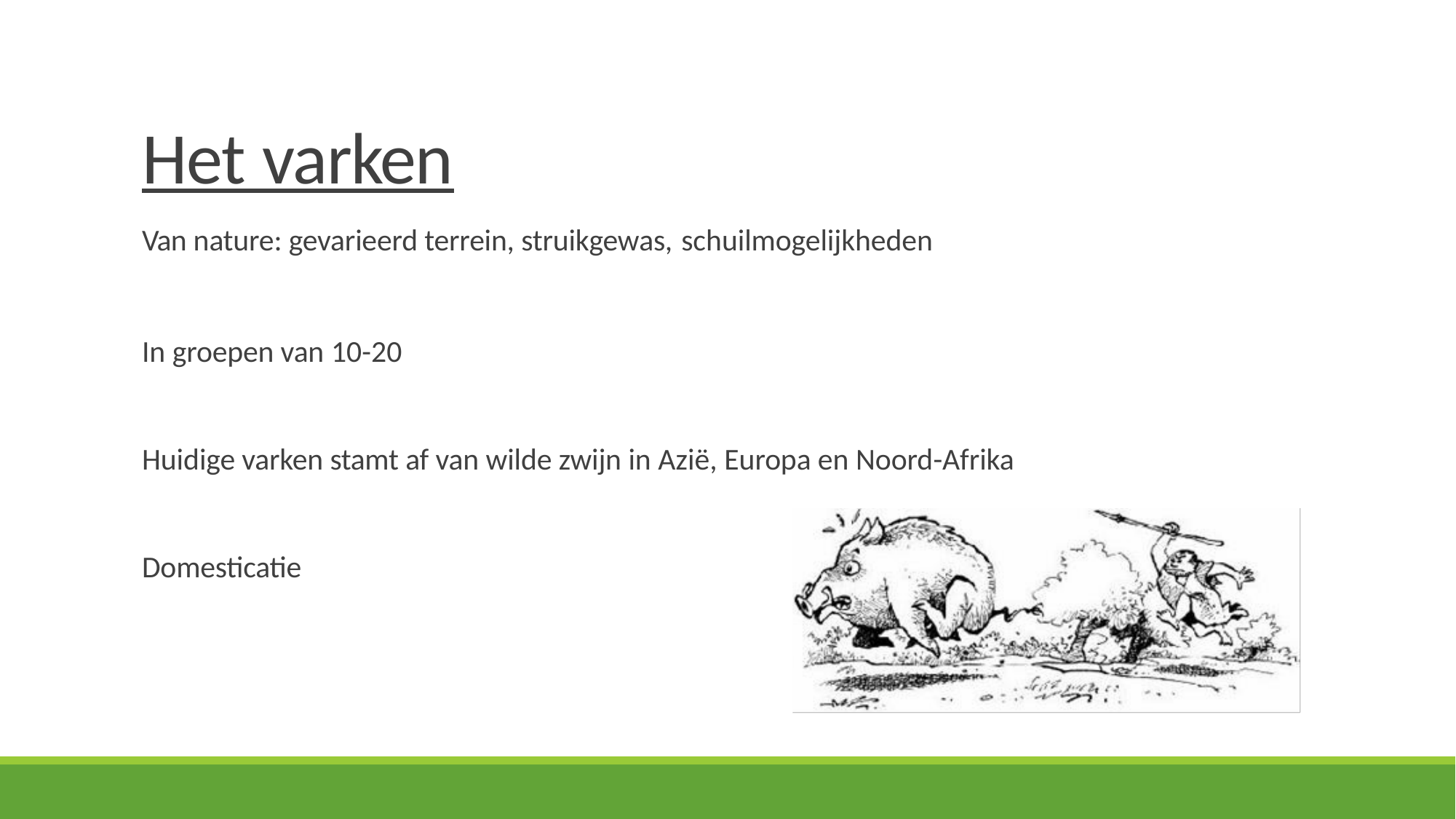

# Het varken
Van nature: gevarieerd terrein, struikgewas, schuilmogelijkheden

In groepen van 10-20
Huidige varken stamt af van wilde zwijn in Azië, Europa en Noord-Afrika  Domesticatie